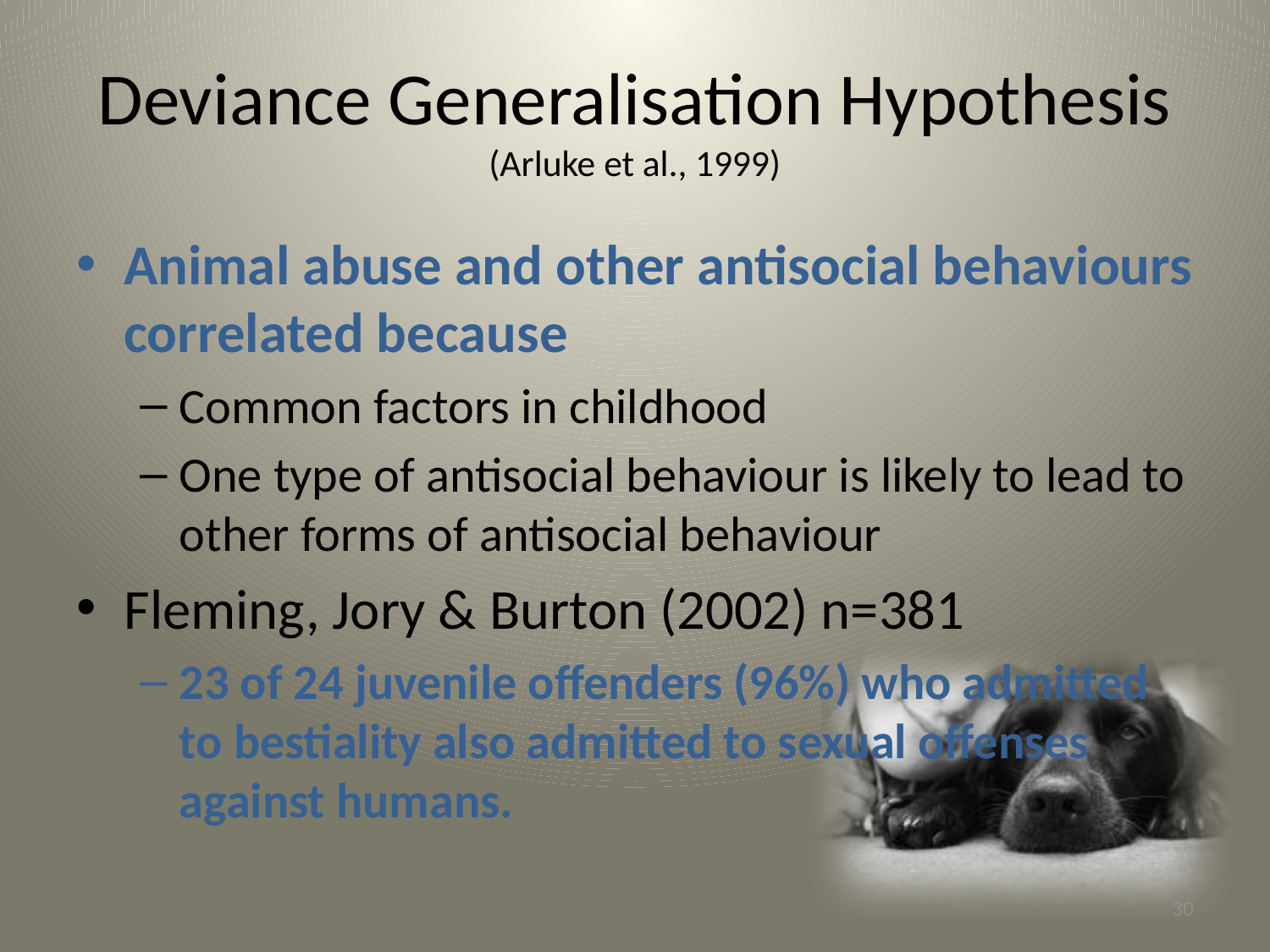

# Deviance Generalisation Hypothesis (Arluke et al., 1999)
Animal abuse and other antisocial behaviours correlated because
Common factors in childhood
One type of antisocial behaviour is likely to lead to other forms of antisocial behaviour
Fleming, Jory & Burton (2002) n=381
23 of 24 juvenile offenders (96%) who admitted to bestiality also admitted to sexual offenses against humans.

30